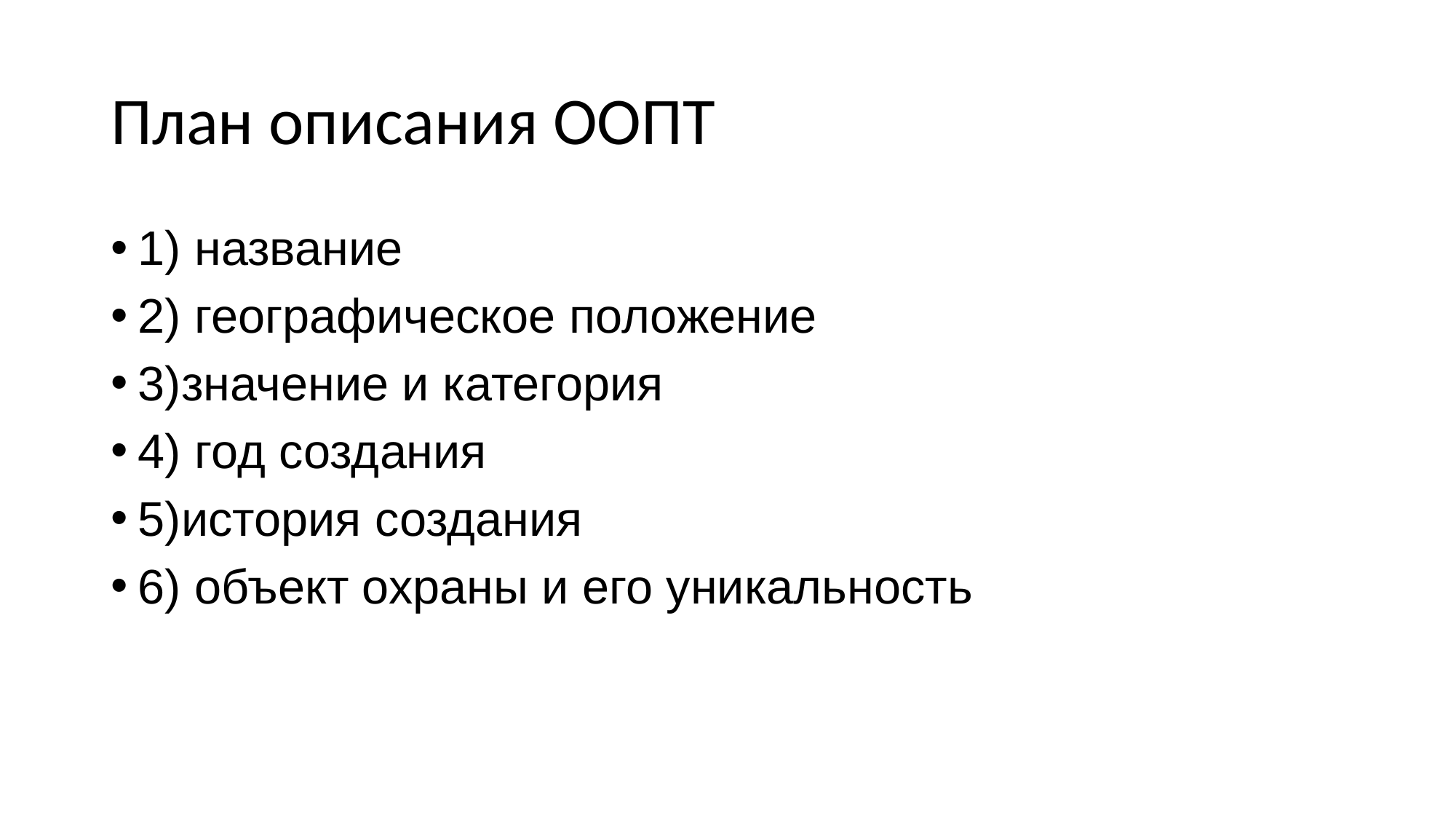

# План описания ООПТ
1) название
2) географическое положение
3)значение и категория
4) год создания
5)история создания
6) объект охраны и его уникальность